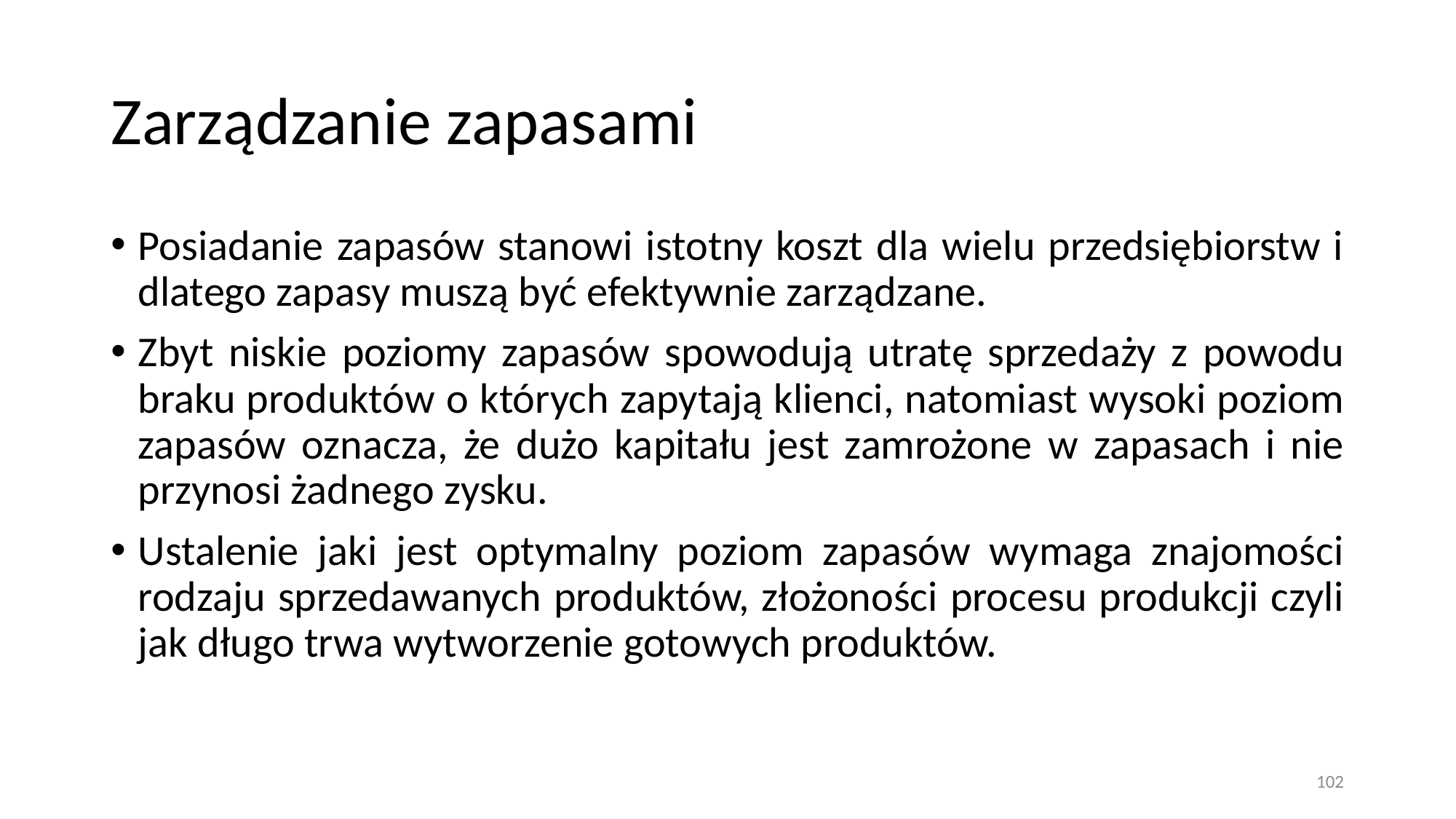

# Zarządzanie zapasami
Posiadanie zapasów stanowi istotny koszt dla wielu przedsiębiorstw i dlatego zapasy muszą być efektywnie zarządzane.
Zbyt niskie poziomy zapasów spowodują utratę sprzedaży z powodu braku produktów o których zapytają klienci, natomiast wysoki poziom zapasów oznacza, że ​​dużo kapitału jest zamrożone w zapasach i nie przynosi żadnego zysku.
Ustalenie jaki jest optymalny poziom zapasów wymaga znajomości rodzaju sprzedawanych produktów, złożoności procesu produkcji czyli jak długo trwa wytworzenie gotowych produktów.

102